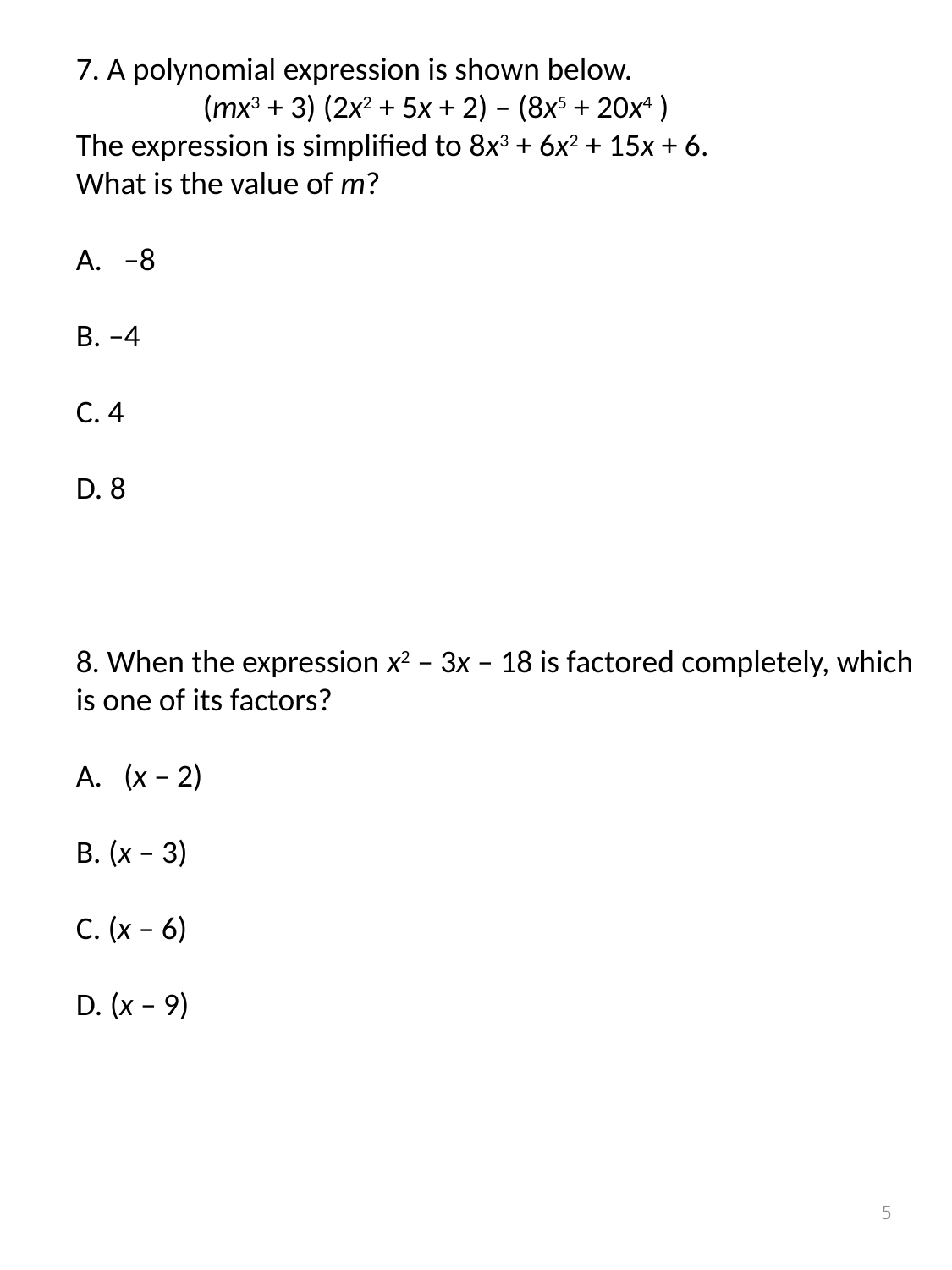

7. A polynomial expression is shown below.
	(mx3 + 3) (2x2 + 5x + 2) – (8x5 + 20x4 )
The expression is simplified to 8x3 + 6x2 + 15x + 6.
What is the value of m?

–8

B. –4

C. 4

D. 8
8. When the expression x2 – 3x – 18 is factored completely, which is one of its factors?

(x – 2)

B. (x – 3)

C. (x – 6)

D. (x – 9)
5